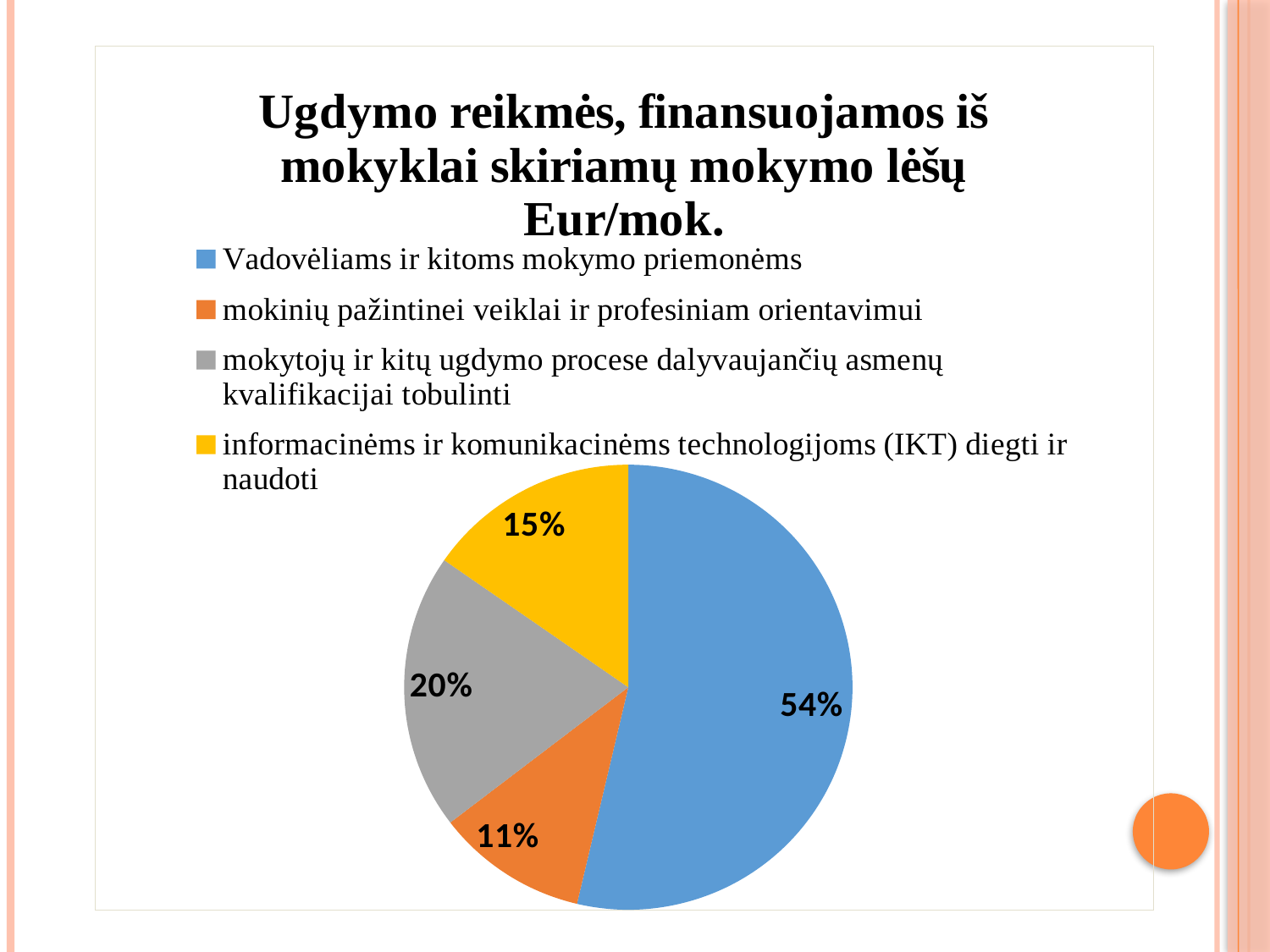

### Chart: Ugdymo reikmės, finansuojamos iš mokyklai skiriamų mokymo lėšų Eur/mok.

| Category |  |
|---|---|
| Vadovėliams ir kitoms mokymo priemonėms | 21.29 |
| mokinių pažintinei veiklai ir profesiniam orientavimui | 4.33 |
| mokytojų ir kitų ugdymo procese dalyvaujančių asmenų kvalifikacijai tobulinti | 7.96 |
| informacinėms ir komunikacinėms technologijoms (IKT) diegti ir naudoti | 6.08 |